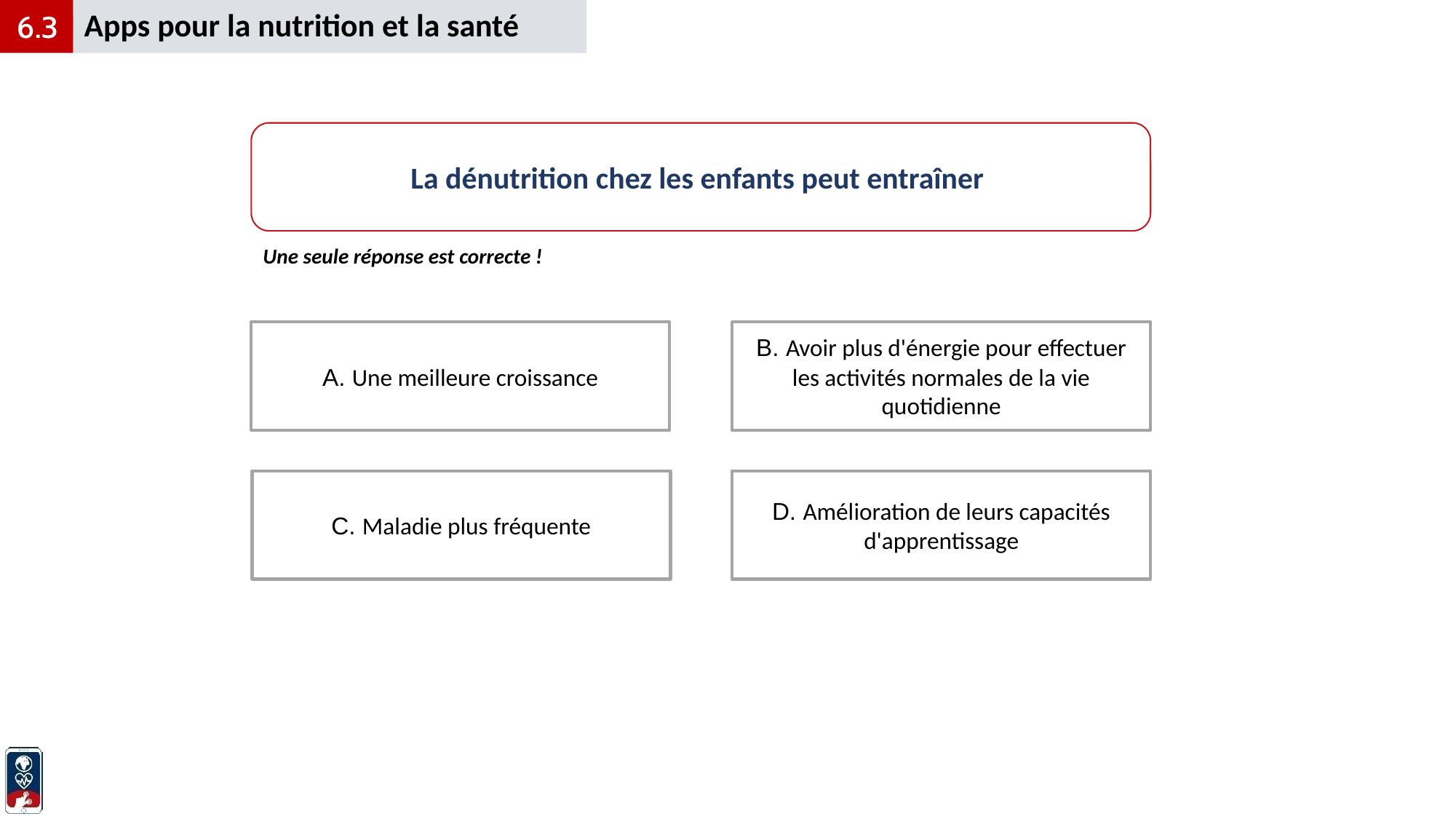

Apps pour la nutrition et la santé
6.3
La dénutrition chez les enfants peut entraîner
Une seule réponse est correcte !
B. Avoir plus d'énergie pour effectuer les activités normales de la vie quotidienne
A. Une meilleure croissance
C. Maladie plus fréquente
D. Amélioration de leurs capacités d'apprentissage